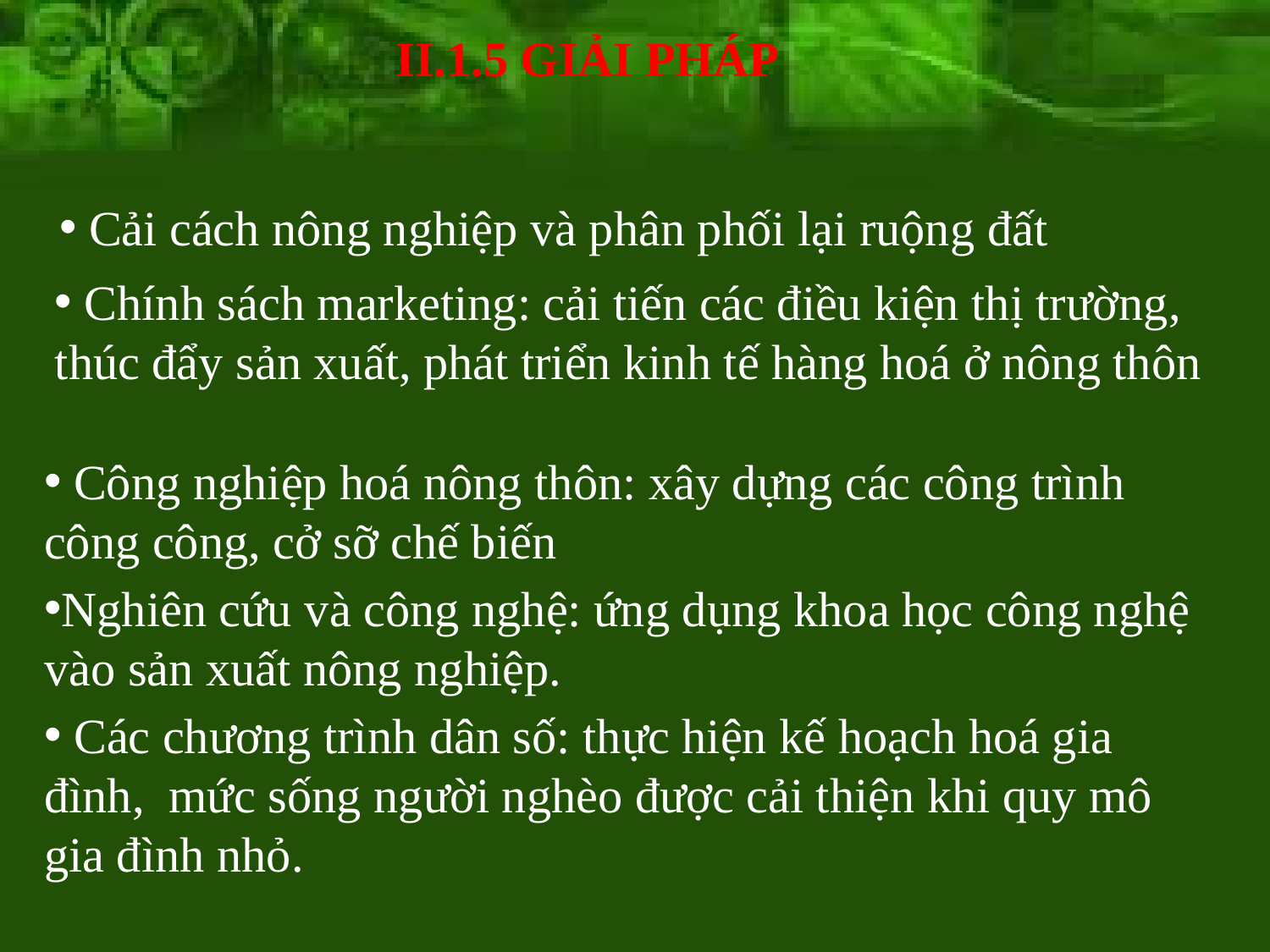

II.1.5 GIẢI PHÁP
 Cải cách nông nghiệp và phân phối lại ruộng đất
 Chính sách marketing: cải tiến các điều kiện thị trường, thúc đẩy sản xuất, phát triển kinh tế hàng hoá ở nông thôn
 Công nghiệp hoá nông thôn: xây dựng các công trình công công, cở sỡ chế biến
Nghiên cứu và công nghệ: ứng dụng khoa học công nghệ vào sản xuất nông nghiệp.
 Các chương trình dân số: thực hiện kế hoạch hoá gia đình,  mức sống người nghèo được cải thiện khi quy mô gia đình nhỏ.